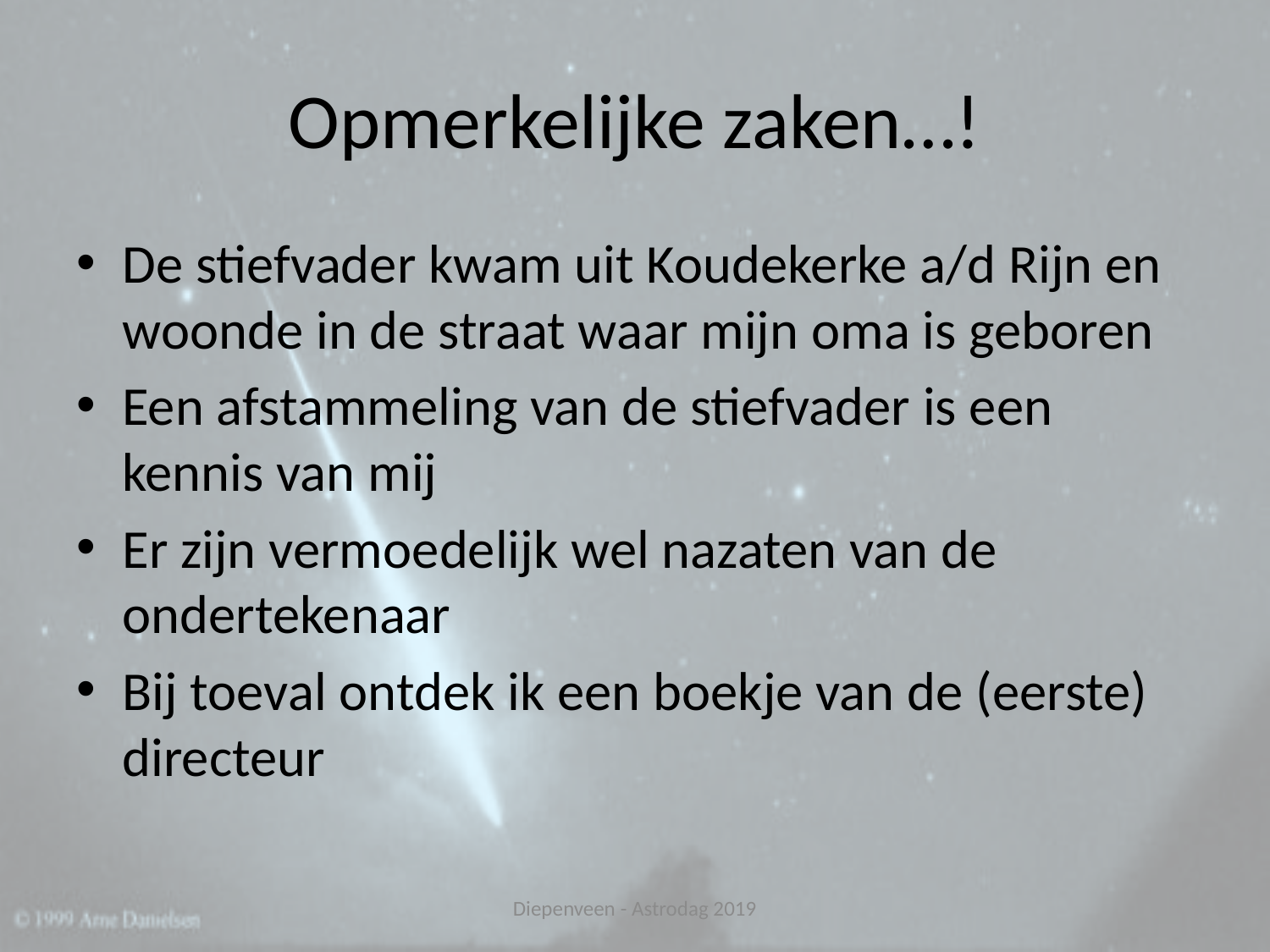

# Opmerkelijke zaken…!
De stiefvader kwam uit Koudekerke a/d Rijn en woonde in de straat waar mijn oma is geboren
Een afstammeling van de stiefvader is een kennis van mij
Er zijn vermoedelijk wel nazaten van de ondertekenaar
Bij toeval ontdek ik een boekje van de (eerste) directeur
Diepenveen - Astrodag 2019